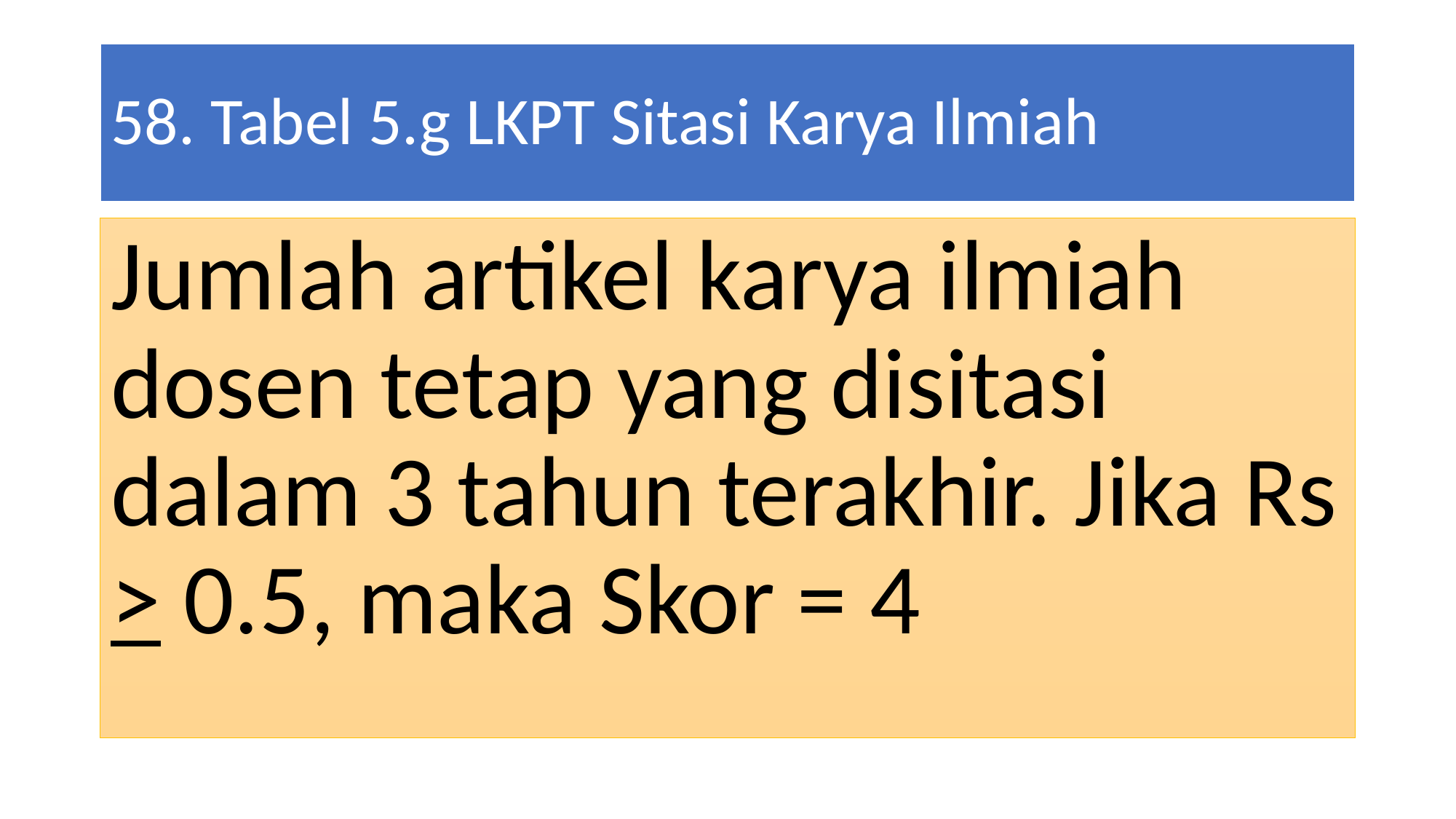

# 58. Tabel 5.g LKPT Sitasi Karya Ilmiah
Jumlah artikel karya ilmiah dosen tetap yang disitasi dalam 3 tahun terakhir. Jika Rs > 0.5, maka Skor = 4